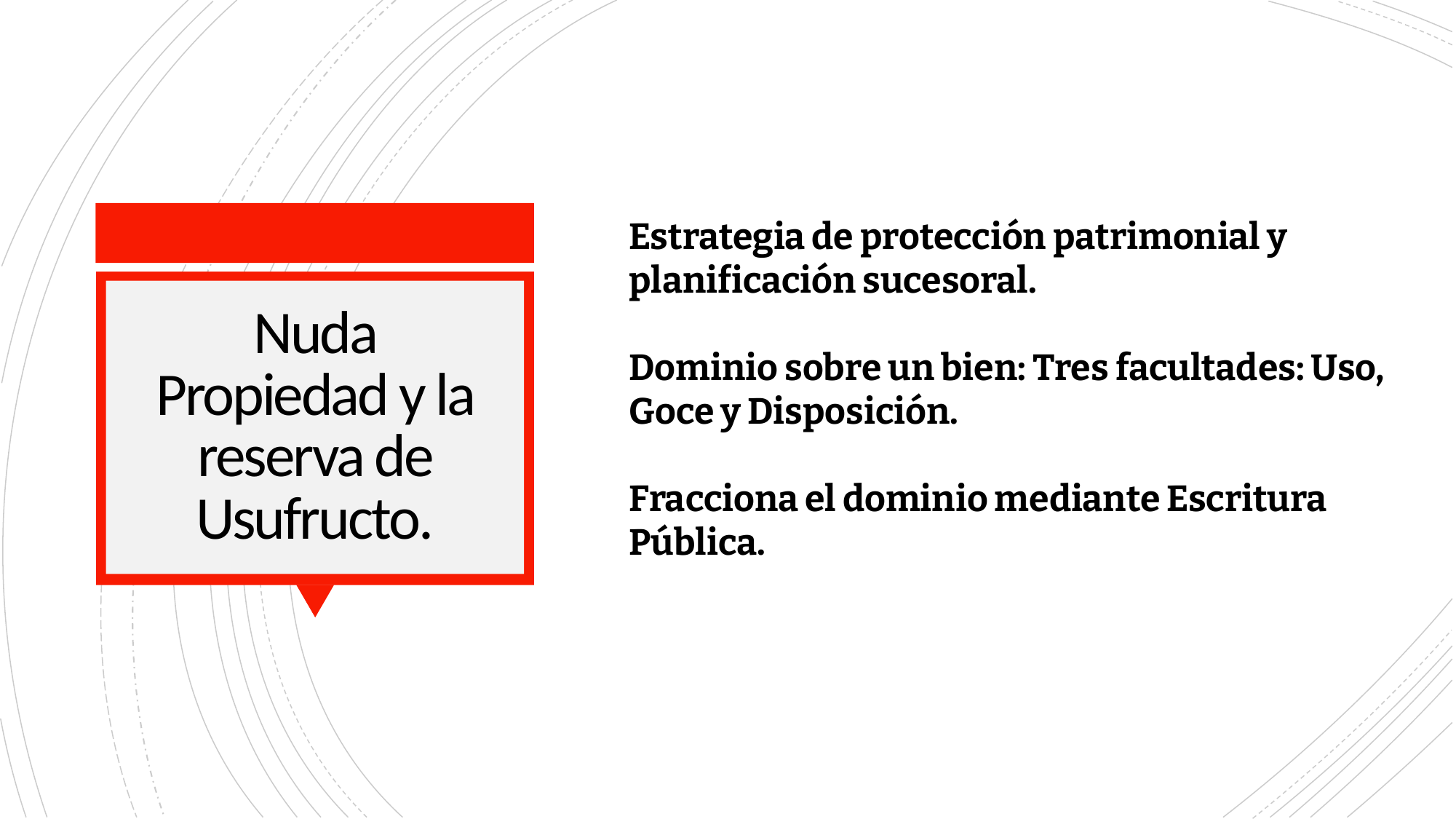

Estrategia de protección patrimonial y planificación sucesoral.

Dominio sobre un bien: Tres facultades: Uso, Goce y Disposición.

Fracciona el dominio mediante Escritura Pública.
# Nuda Propiedad y la reserva de Usufructo.